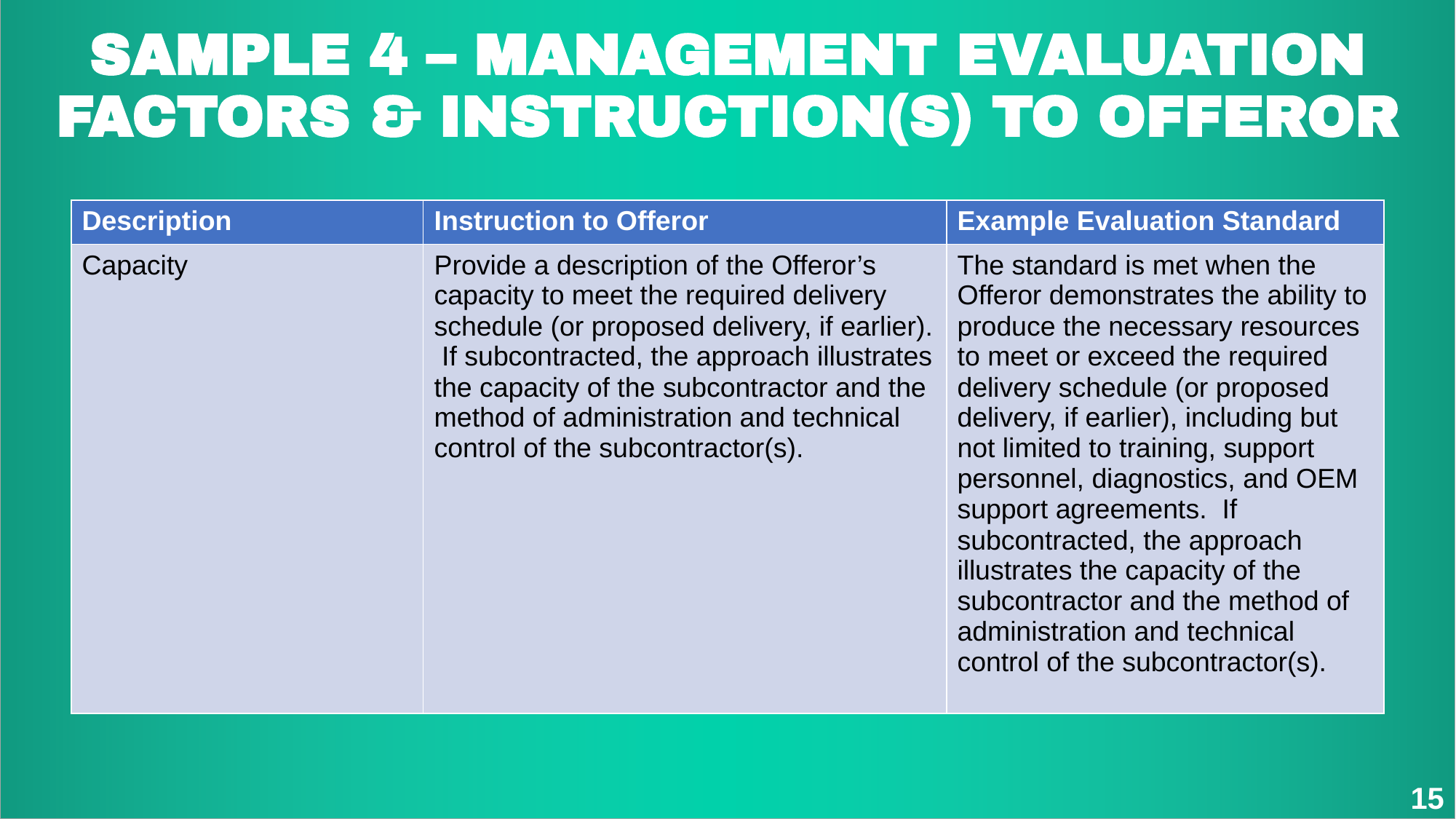

SAMPLE 4 – MANAGEMENT EVALUATION FACTORS & INSTRUCTION(S) TO OFFEROR
| Description | Instruction to Offeror | Example Evaluation Standard |
| --- | --- | --- |
| Capacity | Provide a description of the Offeror’s capacity to meet the required delivery schedule (or proposed delivery, if earlier). If subcontracted, the approach illustrates the capacity of the subcontractor and the method of administration and technical control of the subcontractor(s). | The standard is met when the Offeror demonstrates the ability to produce the necessary resources to meet or exceed the required delivery schedule (or proposed delivery, if earlier), including but not limited to training, support personnel, diagnostics, and OEM support agreements. If subcontracted, the approach illustrates the capacity of the subcontractor and the method of administration and technical control of the subcontractor(s). |
15